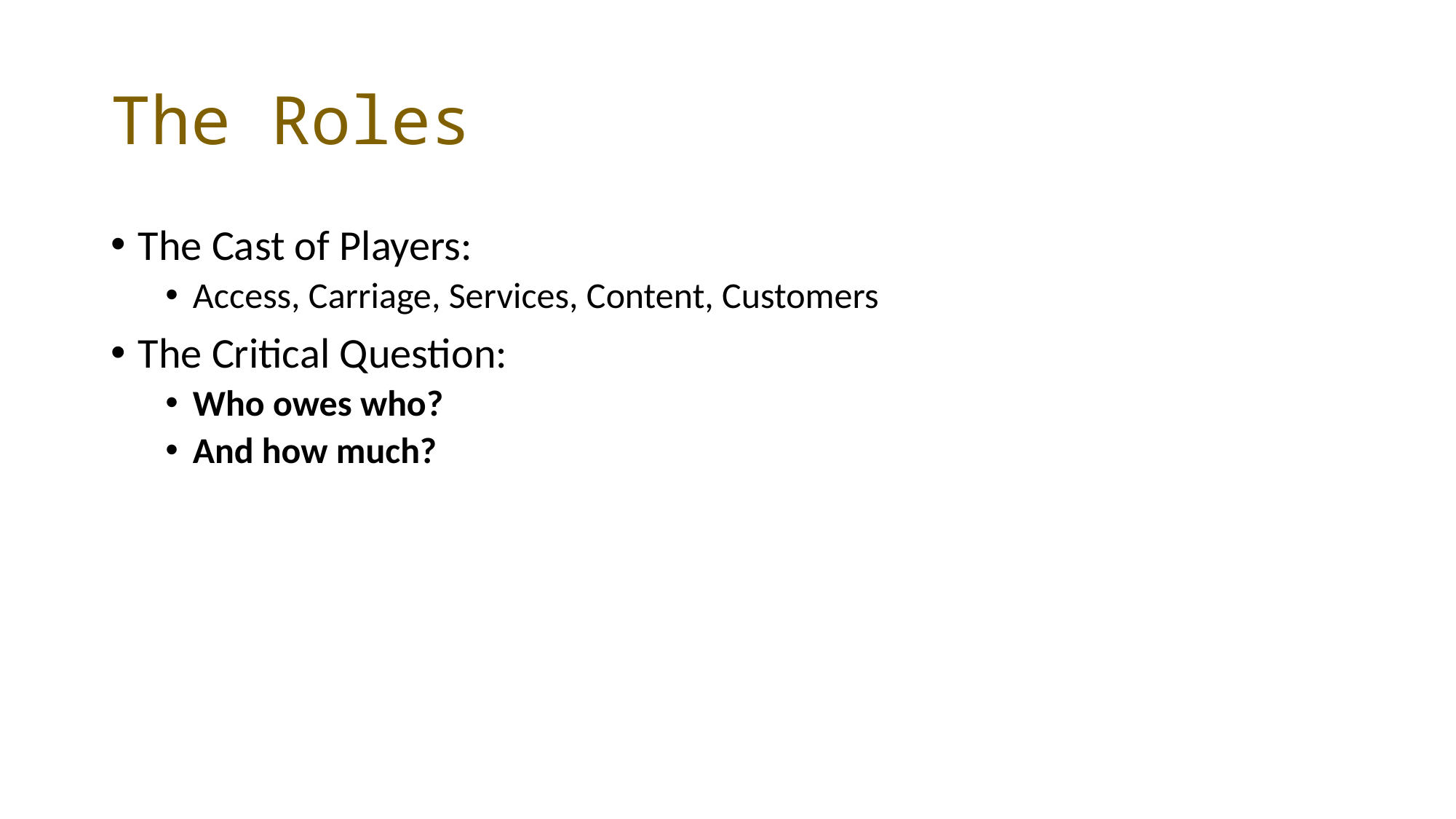

# The Roles
The Cast of Players:
Access, Carriage, Services, Content, Customers
The Critical Question:
Who owes who?
And how much?